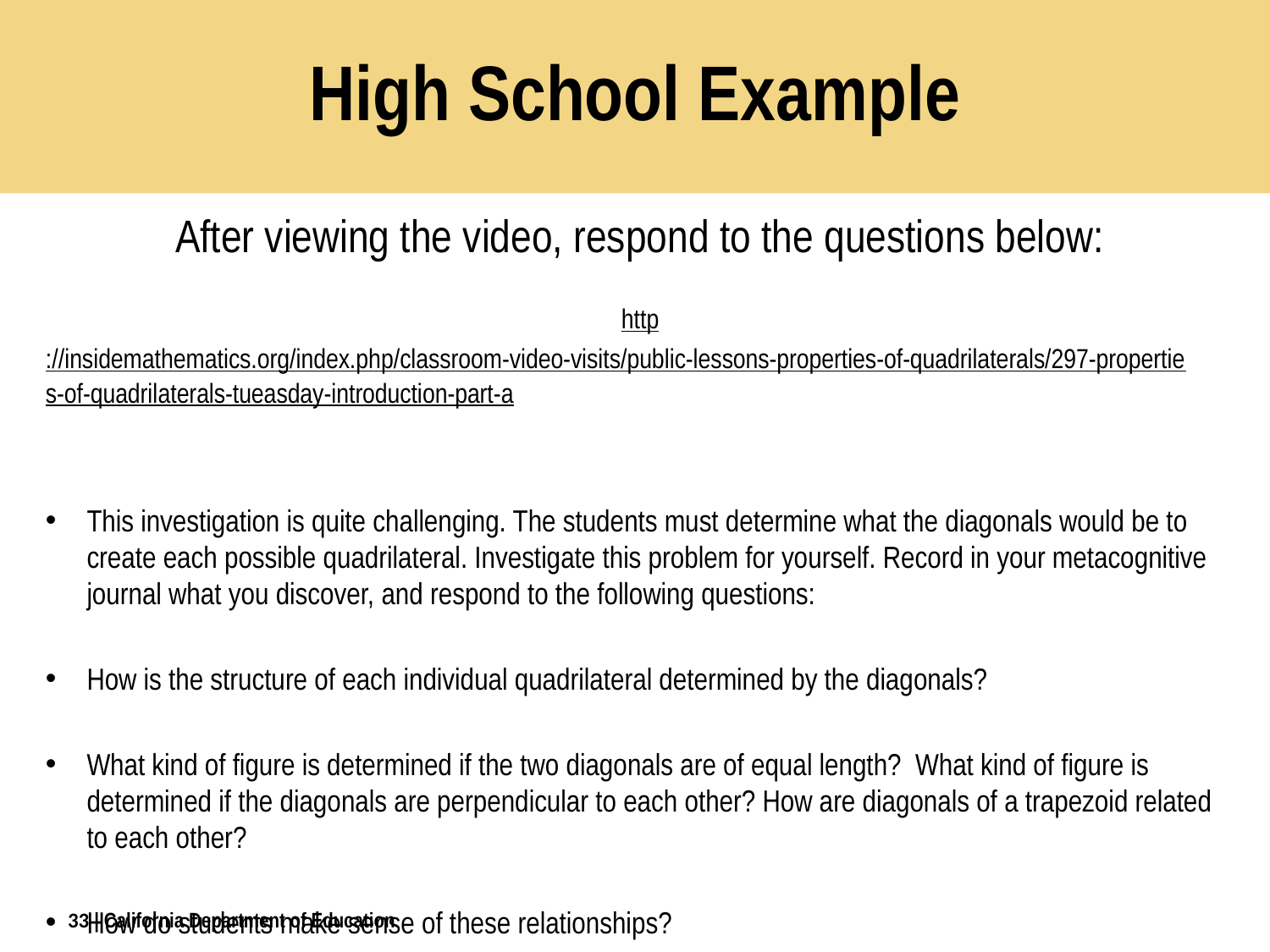

# High School Example
After viewing the video, respond to the questions below:

http://insidemathematics.org/index.php/classroom-video-visits/public-lessons-properties-of-quadrilaterals/297-properties-of-quadrilaterals-tueasday-introduction-part-a

This investigation is quite challenging. The students must determine what the diagonals would be to create each possible quadrilateral. Investigate this problem for yourself. Record in your metacognitive journal what you discover, and respond to the following questions:

How is the structure of each individual quadrilateral determined by the diagonals?

What kind of figure is determined if the two diagonals are of equal length?  What kind of figure is determined if the diagonals are perpendicular to each other? How are diagonals of a trapezoid related to each other?

How do students make sense of these relationships?

33
| California Department of Education